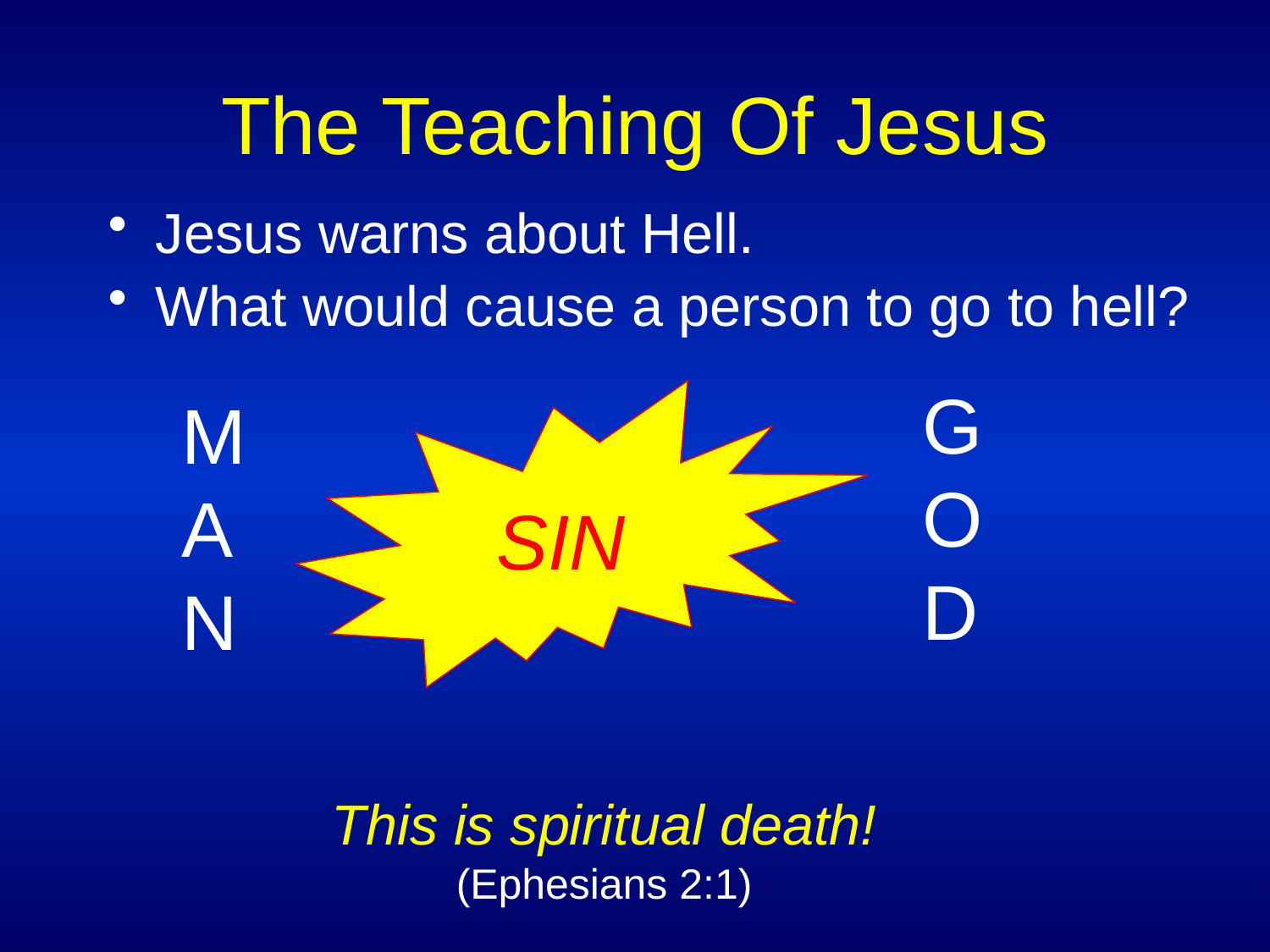

# The Teaching Of Jesus
Jesus warns about Hell.
What would cause a person to go to hell?
G
O
D
M
A
N
SIN
This is spiritual death!
(Ephesians 2:1)